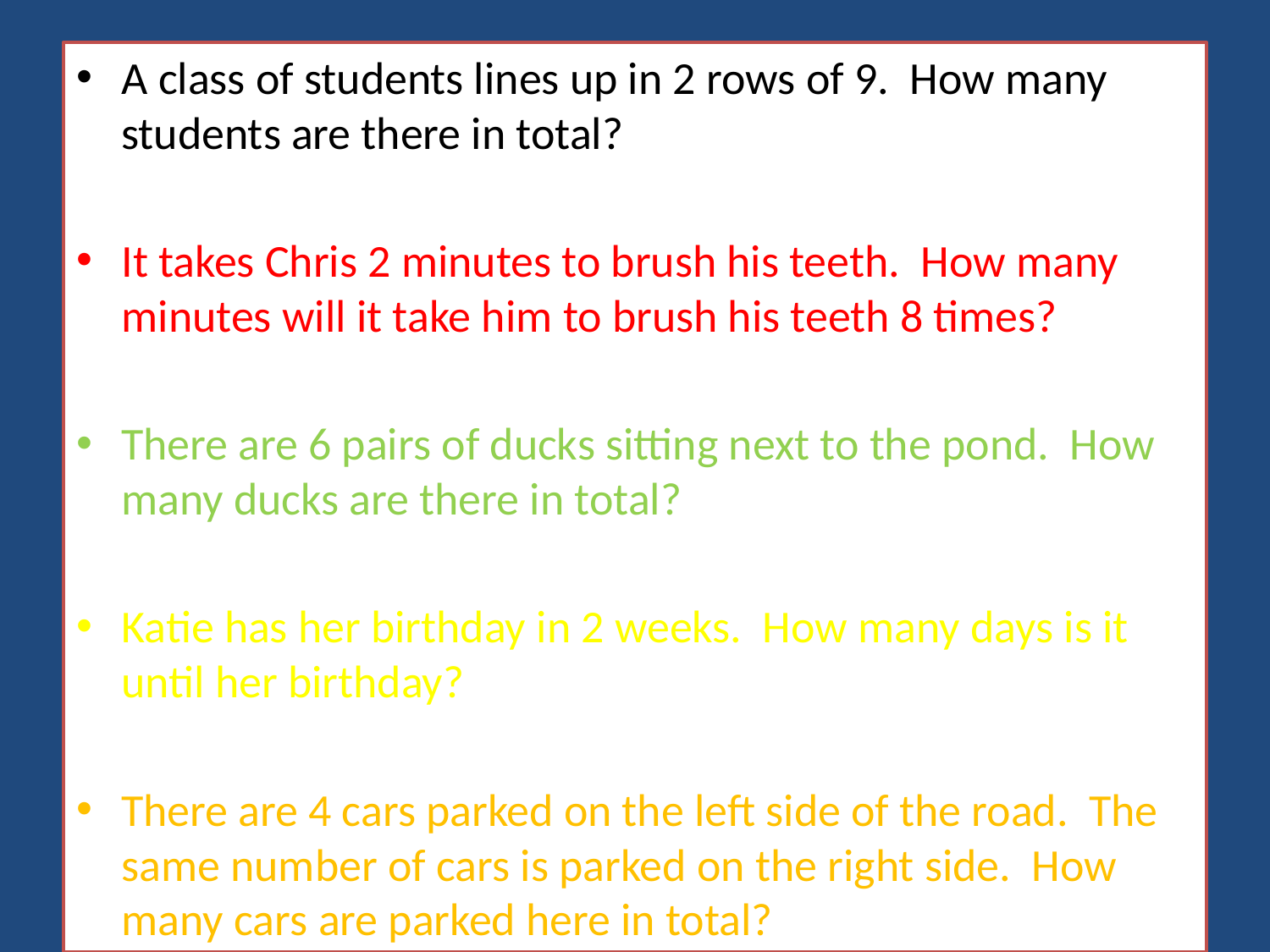

A class of students lines up in 2 rows of 9.  How many students are there in total?

It takes Chris 2 minutes to brush his teeth.  How many minutes will it take him to brush his teeth 8 times?

There are 6 pairs of ducks sitting next to the pond.  How many ducks are there in total?

Katie has her birthday in 2 weeks.  How many days is it until her birthday?

There are 4 cars parked on the left side of the road.  The same number of cars is parked on the right side.  How many cars are parked here in total?